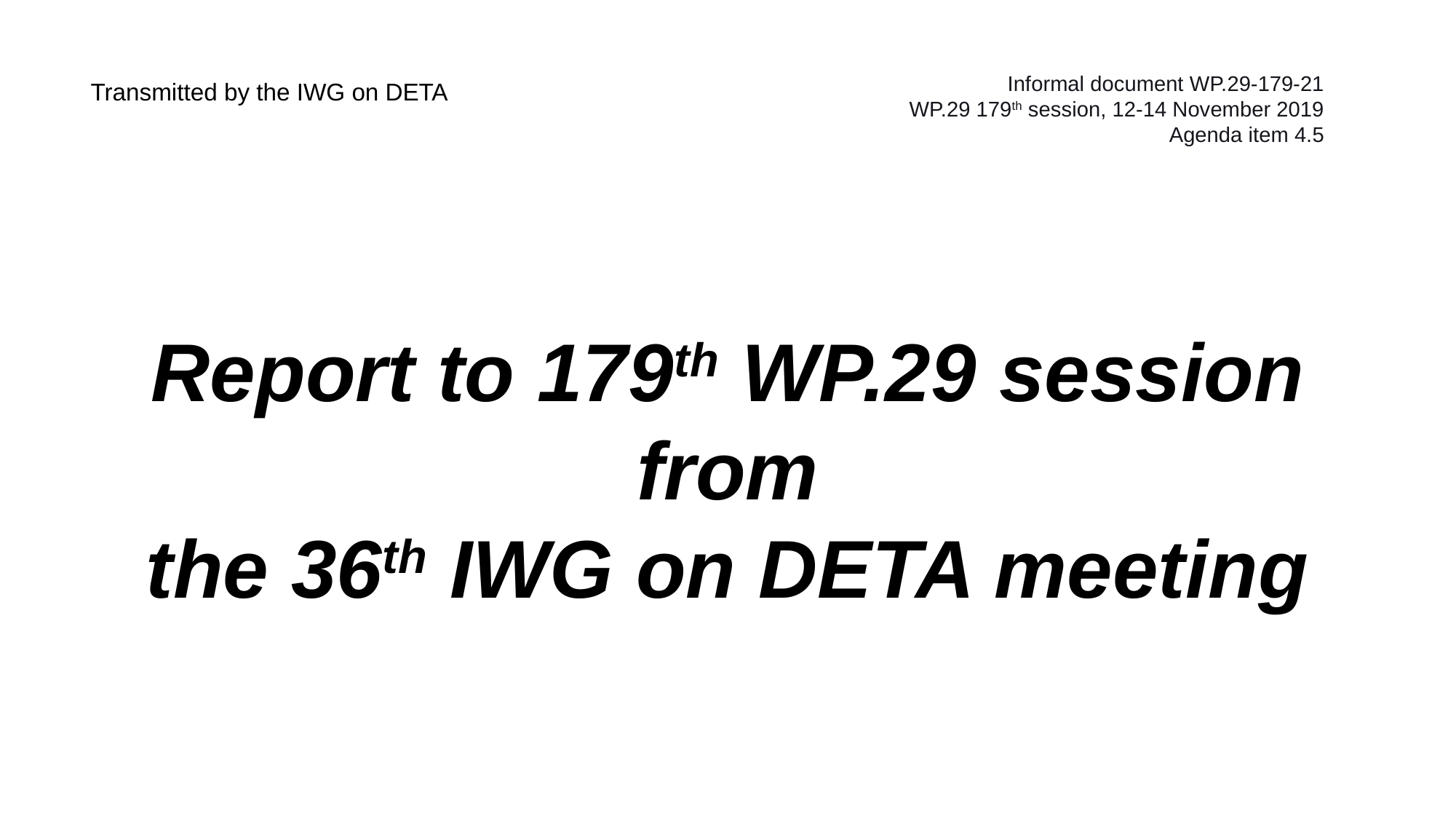

Informal document WP.29-179-21
WP.29 179th session, 12-14 November 2019
Agenda item 4.5
# Transmitted by the IWG on DETA

Report to 179th WP.29 session
from
the 36th IWG on DETA meeting
1